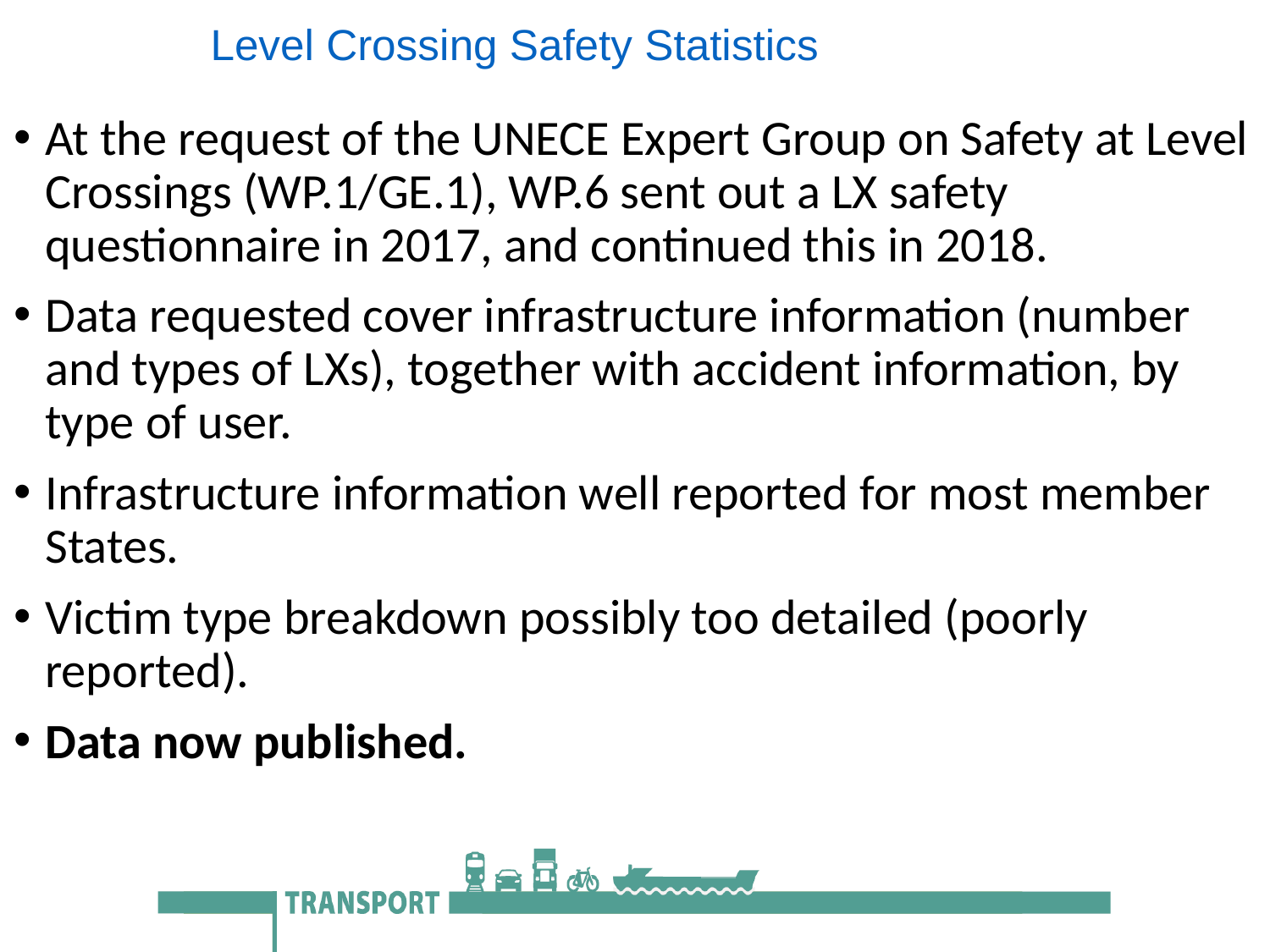

Level Crossing Safety Statistics
At the request of the UNECE Expert Group on Safety at Level Crossings (WP.1/GE.1), WP.6 sent out a LX safety questionnaire in 2017, and continued this in 2018.
Data requested cover infrastructure information (number and types of LXs), together with accident information, by type of user.
Infrastructure information well reported for most member States.
Victim type breakdown possibly too detailed (poorly reported).
Data now published.